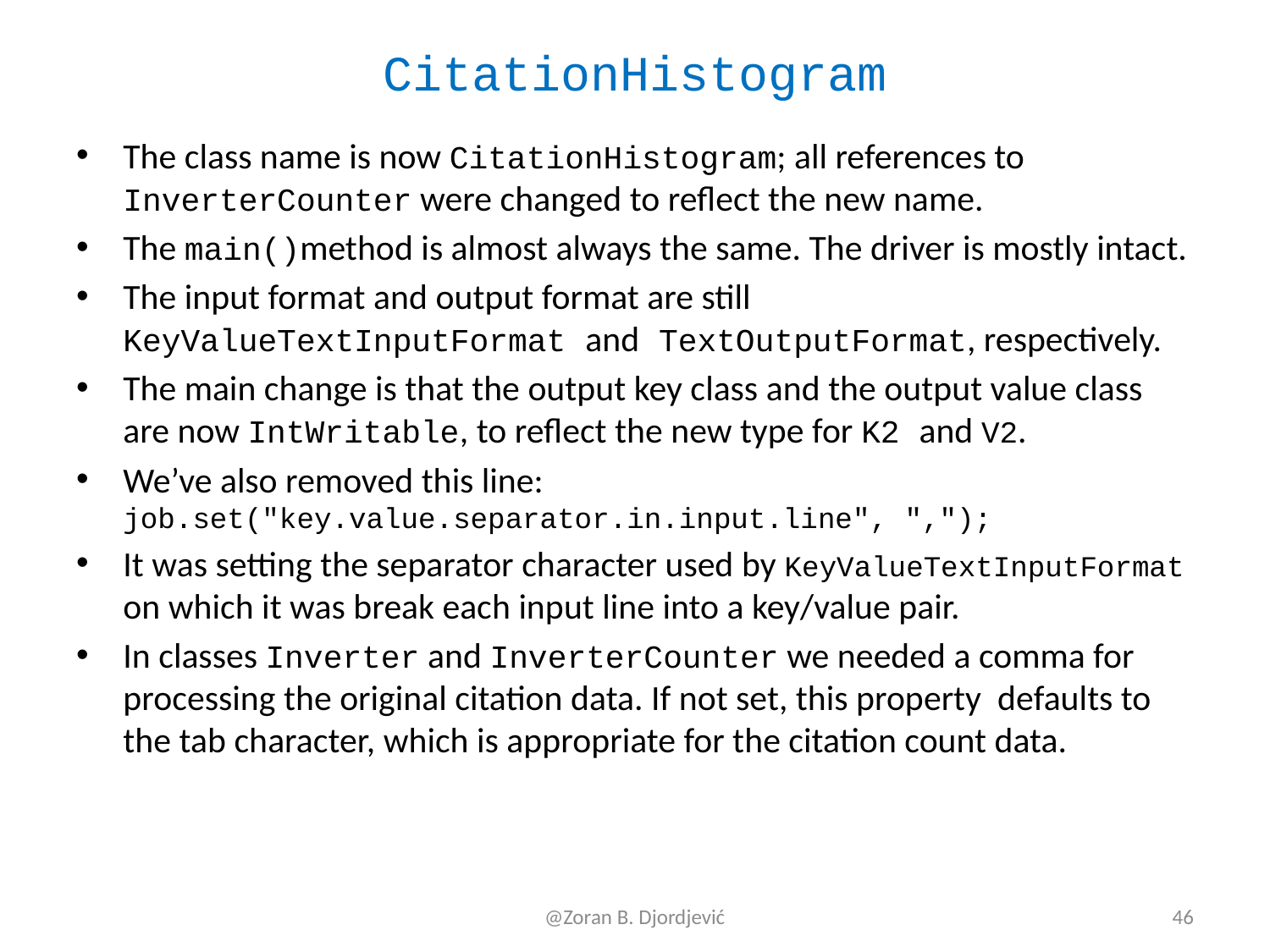

# CitationHistogram
The class name is now CitationHistogram; all references to InverterCounter were changed to reflect the new name.
The main()method is almost always the same. The driver is mostly intact.
The input format and output format are still KeyValueTextInputFormat and TextOutputFormat, respectively.
The main change is that the output key class and the output value class are now IntWritable, to reflect the new type for K2 and V2.
We’ve also removed this line:  job.set("key.value.separator.in.input.line", ",");
It was setting the separator character used by KeyValueTextInputFormat on which it was break each input line into a key/value pair.
In classes Inverter and InverterCounter we needed a comma for processing the original citation data. If not set, this property  defaults to the tab character, which is appropriate for the citation count data.
@Zoran B. Djordjević
46